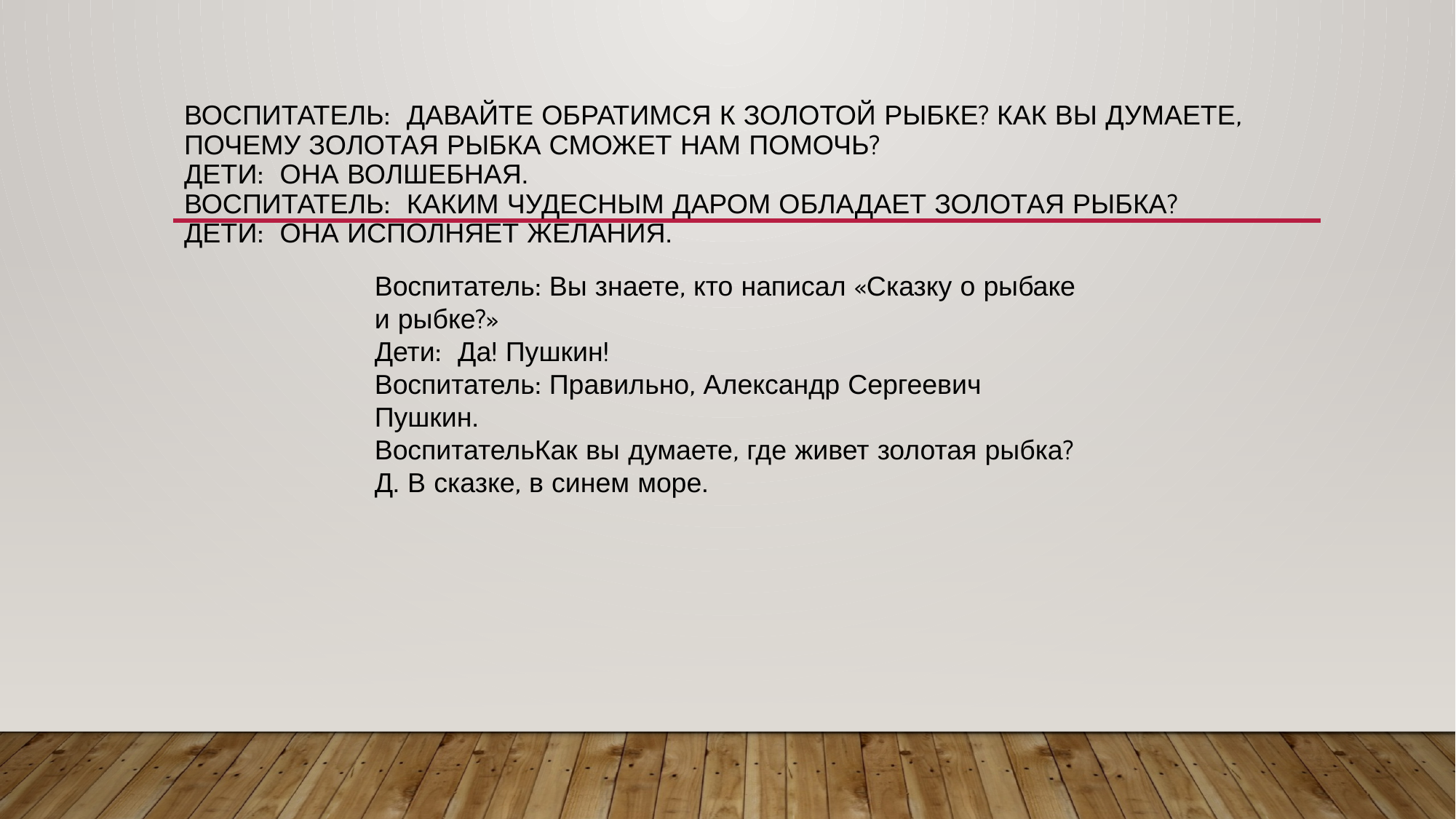

# Воспитатель:  Давайте обратимся к Золотой рыбке? Как вы думаете, почему Золотая рыбка сможет нам помочь? Дети:  Она волшебная. Воспитатель:  Каким чудесным даром обладает Золотая рыбка? Дети:  она Исполняет желания.
Воспитатель: Вы знаете, кто написал «Сказку о рыбаке и рыбке?»
Дети:  Да! Пушкин!
Воспитатель: Правильно, Александр Сергеевич Пушкин.
ВоспитательКак вы думаете, где живет золотая рыбка?
Д. В сказке, в синем море.